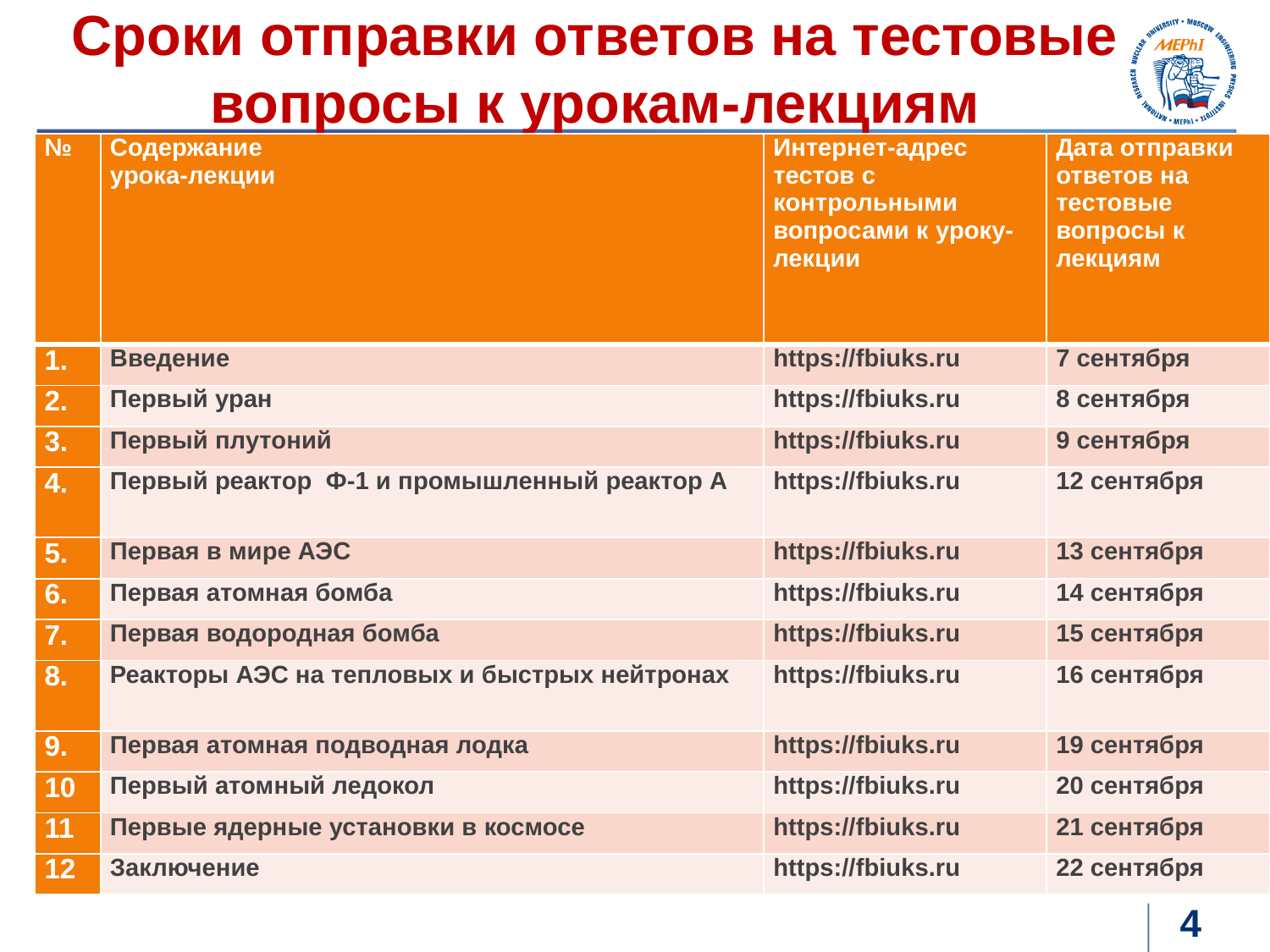

# Сроки отправки ответов на тестовые вопросы к урокам-лекциям
| № | Содержание урока-лекции | Интернет-адрес тестов с контрольными вопросами к уроку-лекции | Дата отправки ответов на тестовые вопросы к лекциям |
| --- | --- | --- | --- |
| 1. | Введение | https://fbiuks.ru | 7 сентября |
| 2. | Первый уран | https://fbiuks.ru | 8 сентября |
| 3. | Первый плутоний | https://fbiuks.ru | 9 сентября |
| 4. | Первый реактор Ф-1 и промышленный реактор А | https://fbiuks.ru | 12 сентября |
| 5. | Первая в мире АЭС | https://fbiuks.ru | 13 сентября |
| 6. | Первая атомная бомба | https://fbiuks.ru | 14 сентября |
| 7. | Первая водородная бомба | https://fbiuks.ru | 15 сентября |
| 8. | Реакторы АЭС на тепловых и быстрых нейтронах | https://fbiuks.ru | 16 сентября |
| 9. | Первая атомная подводная лодка | https://fbiuks.ru | 19 сентября |
| 10 | Первый атомный ледокол | https://fbiuks.ru | 20 сентября |
| 11 | Первые ядерные установки в космосе | https://fbiuks.ru | 21 сентября |
| 12 | Заключение | https://fbiuks.ru | 22 сентября |
4